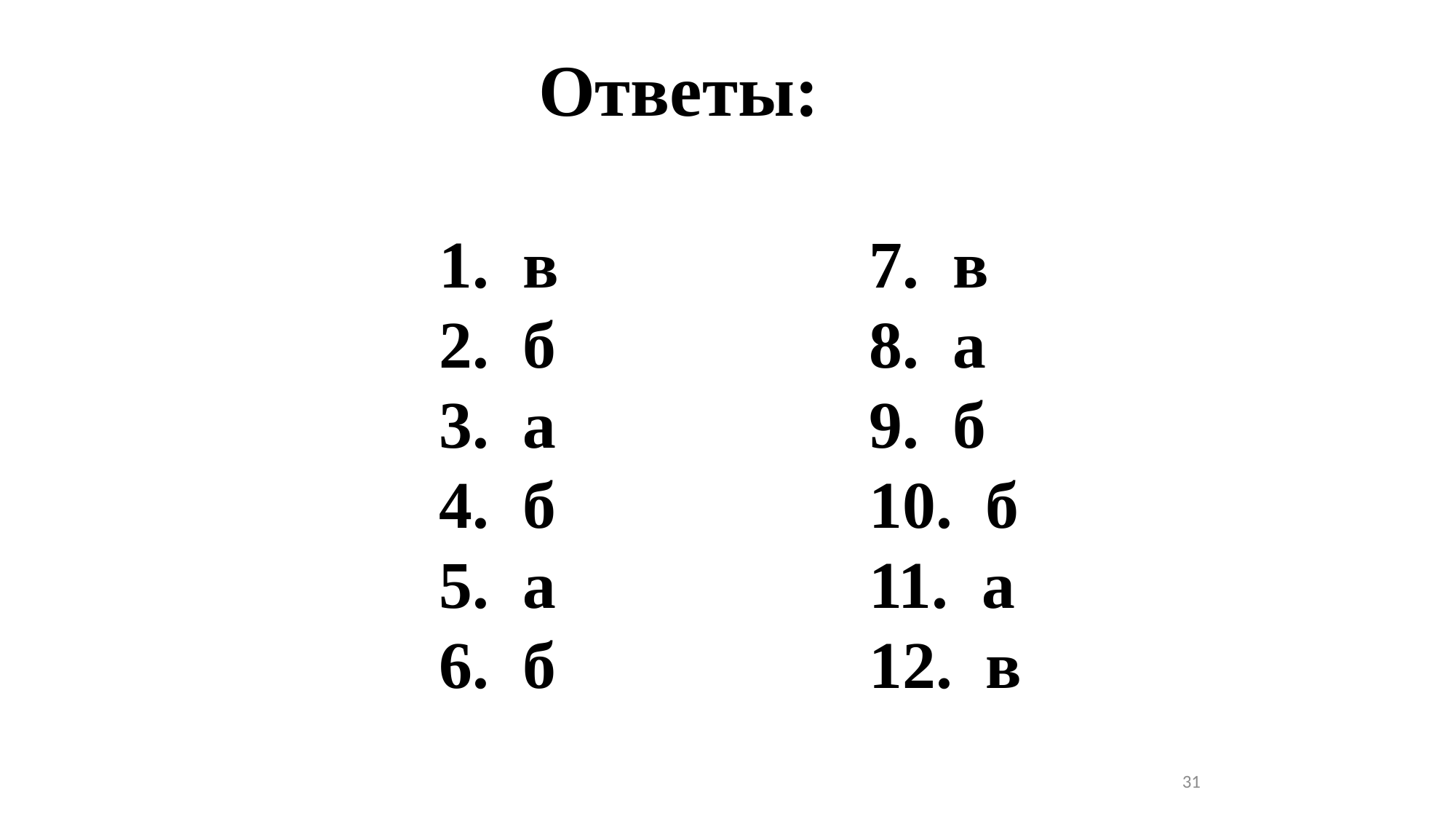

# Ответы:
7.  в
8.  а
9.  б
10.  б
11.  а
12.  в

1.  в
2.  б
3.  а
4.  б
5.  а
6.  б

31